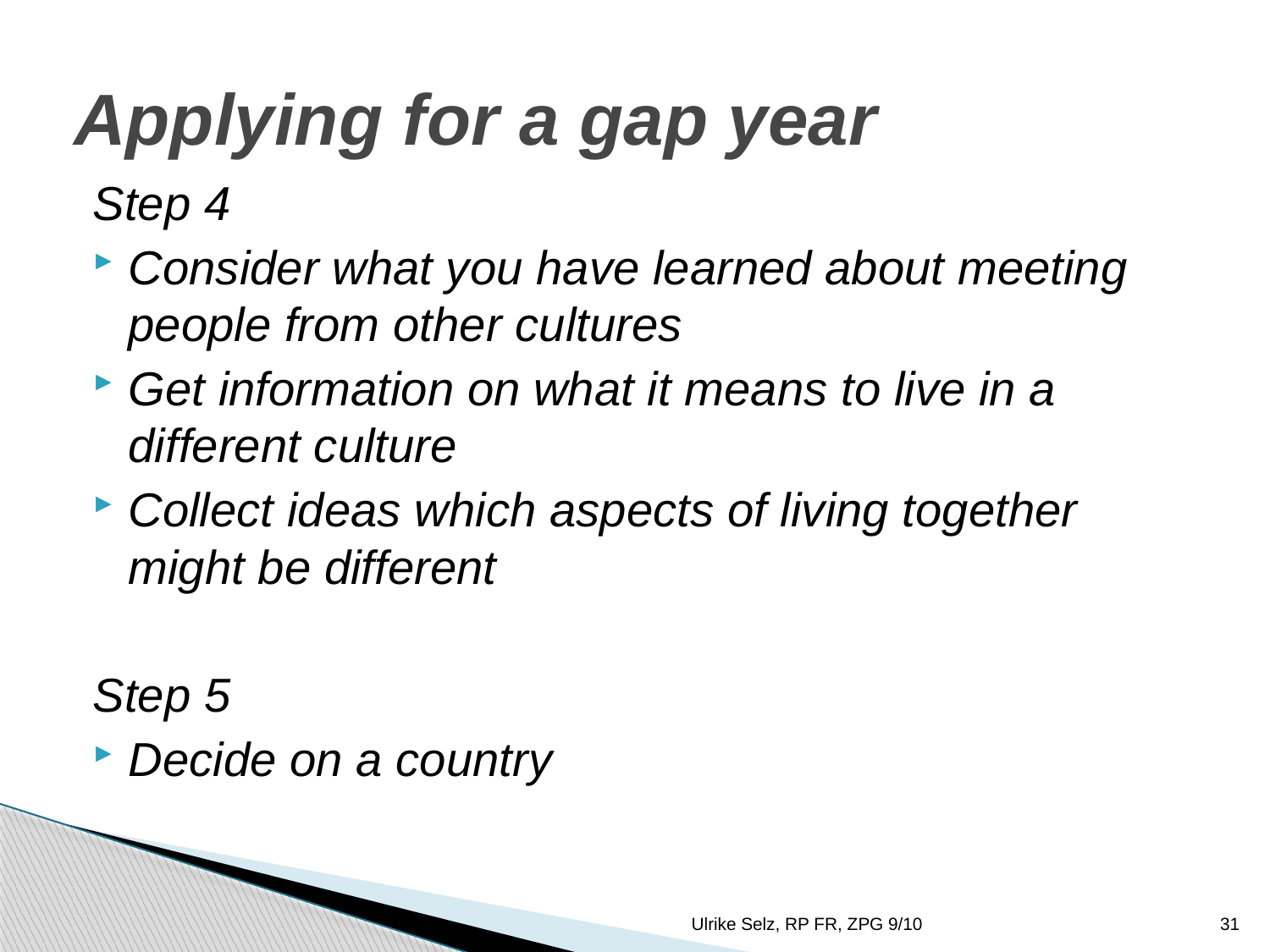

Applying for a gap year
Step 4
Consider what you have learned about meeting people from other cultures
Get information on what it means to live in a different culture
Collect ideas which aspects of living together might be different

Step 5
Decide on a country

Ulrike Selz, RP FR, ZPG 9/10
31